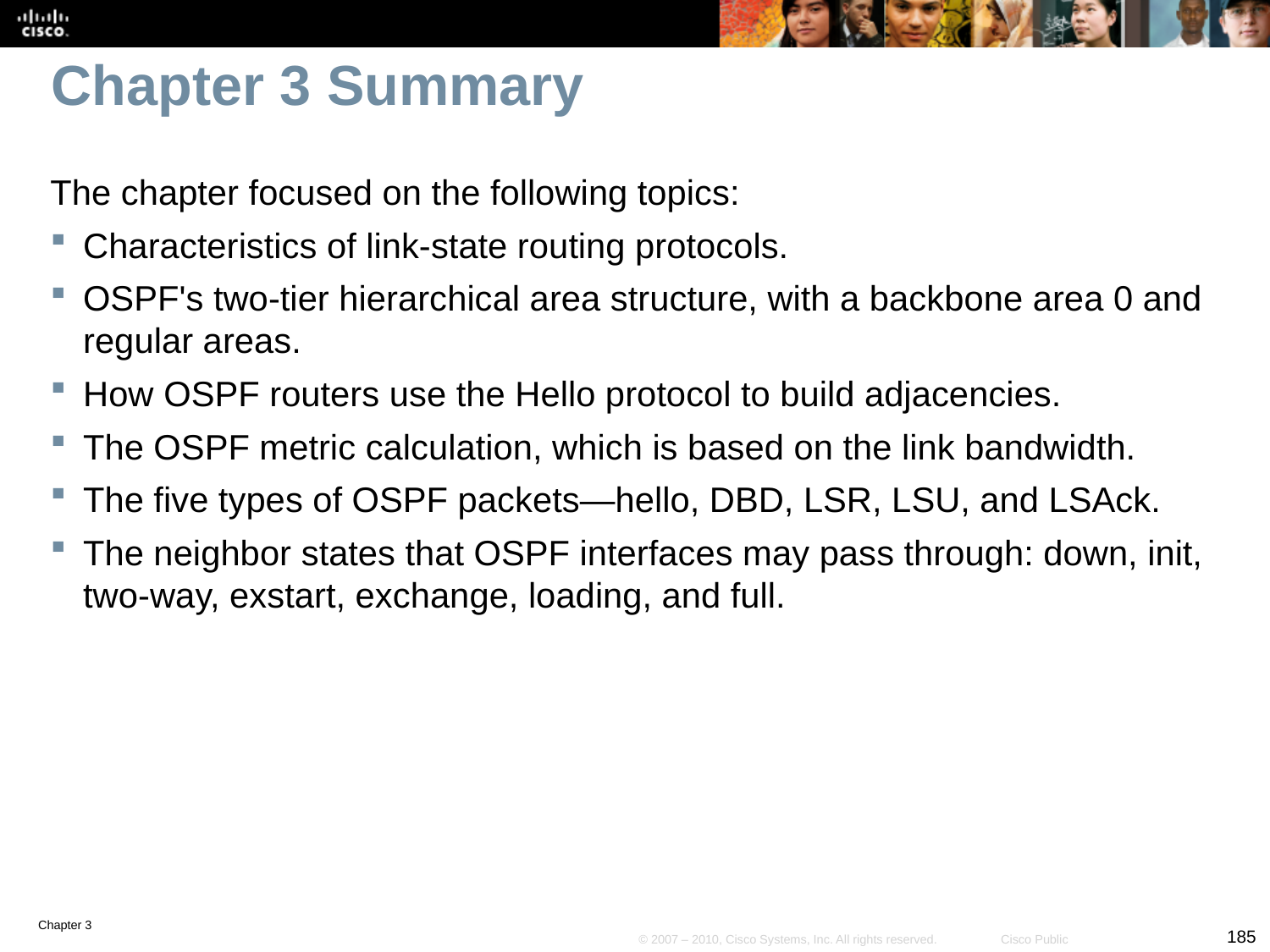

# Chapter 3 Summary
The chapter focused on the following topics:
Characteristics of link-state routing protocols.
OSPF's two-tier hierarchical area structure, with a backbone area 0 and regular areas.
How OSPF routers use the Hello protocol to build adjacencies.
The OSPF metric calculation, which is based on the link bandwidth.
The five types of OSPF packets—hello, DBD, LSR, LSU, and LSAck.
The neighbor states that OSPF interfaces may pass through: down, init, two-way, exstart, exchange, loading, and full.